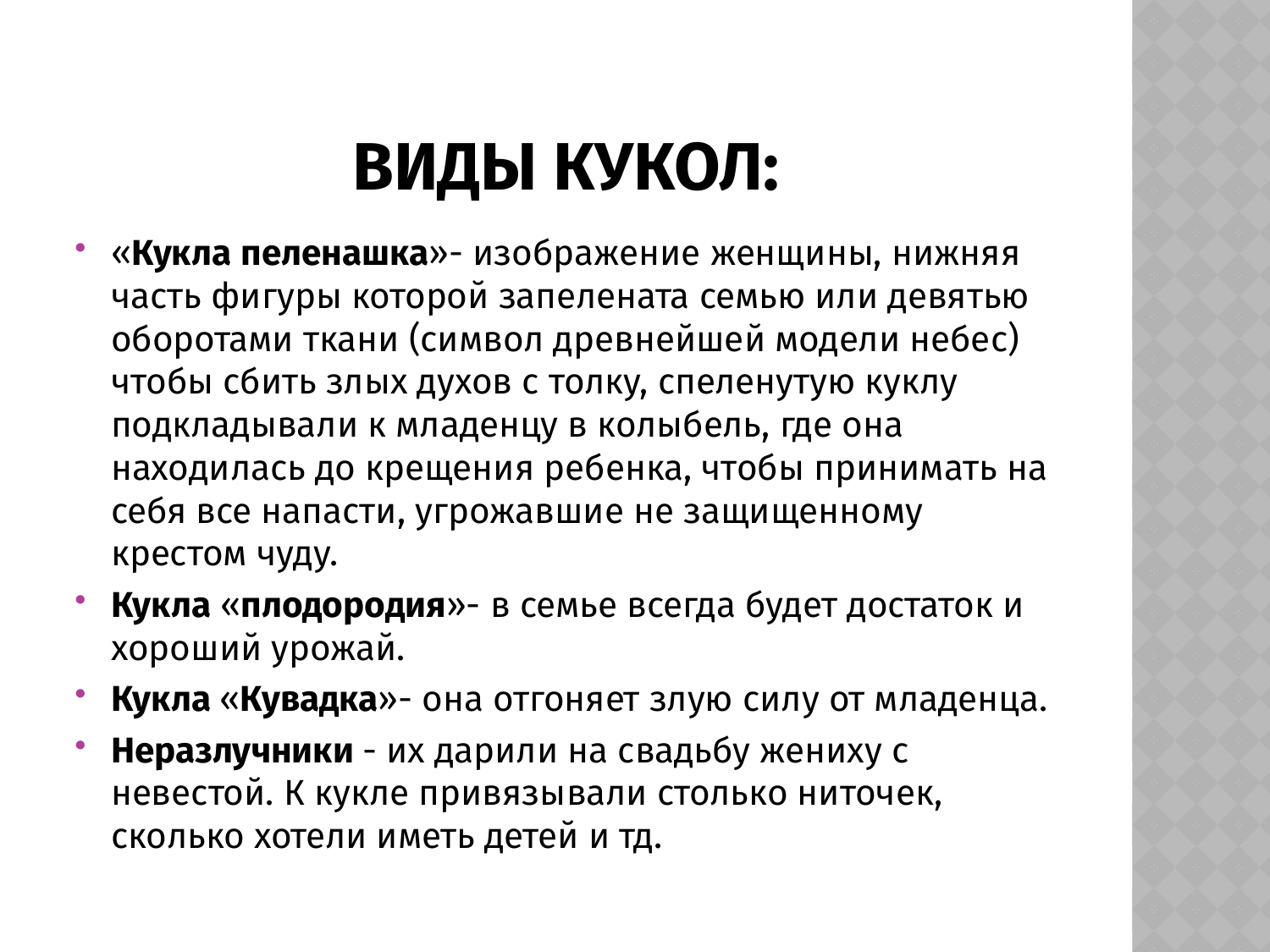

# Виды кукол:
«Кукла пеленашка»- изображение женщины, нижняя часть фигуры которой запелената семью или девятью оборотами ткани (символ древнейшей модели небес) чтобы сбить злых духов с толку, спеленутую куклу подкладывали к младенцу в колыбель, где она находилась до крещения ребенка, чтобы принимать на себя все напасти, угрожавшие не защищенному крестом чуду.
Кукла «плодородия»- в семье всегда будет достаток и хороший урожай.
Кукла «Кувадка»- она отгоняет злую силу от младенца.
Неразлучники - их дарили на свадьбу жениху с невестой. К кукле привязывали столько ниточек, сколько хотели иметь детей и тд.